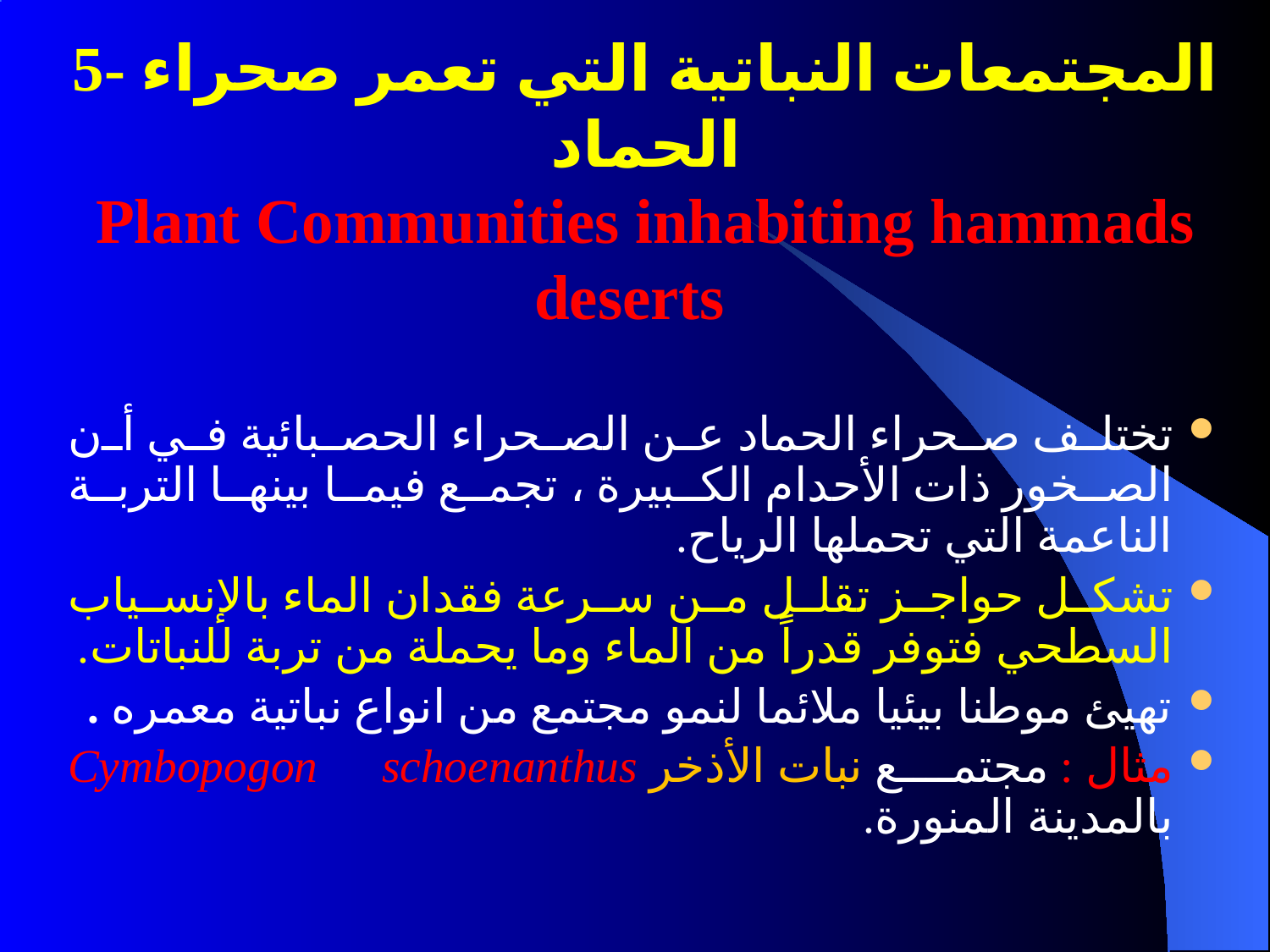

# 5- المجتمعات النباتية التي تعمر صحراء الحماد Plant Communities inhabiting hammads deserts

تختلف صحراء الحماد عن الصحراء الحصبائية في أن الصخور ذات الأحدام الكبيرة ، تجمع فيما بينها التربة الناعمة التي تحملها الرياح.
تشكل حواجز تقلل من سرعة فقدان الماء بالإنسياب السطحي فتوفر قدراً من الماء وما يحملة من تربة للنباتات.
تهيئ موطنا بيئيا ملائما لنمو مجتمع من انواع نباتية معمره .
مثال : مجتمع نبات الأذخر Cymbopogon schoenanthus بالمدينة المنورة.